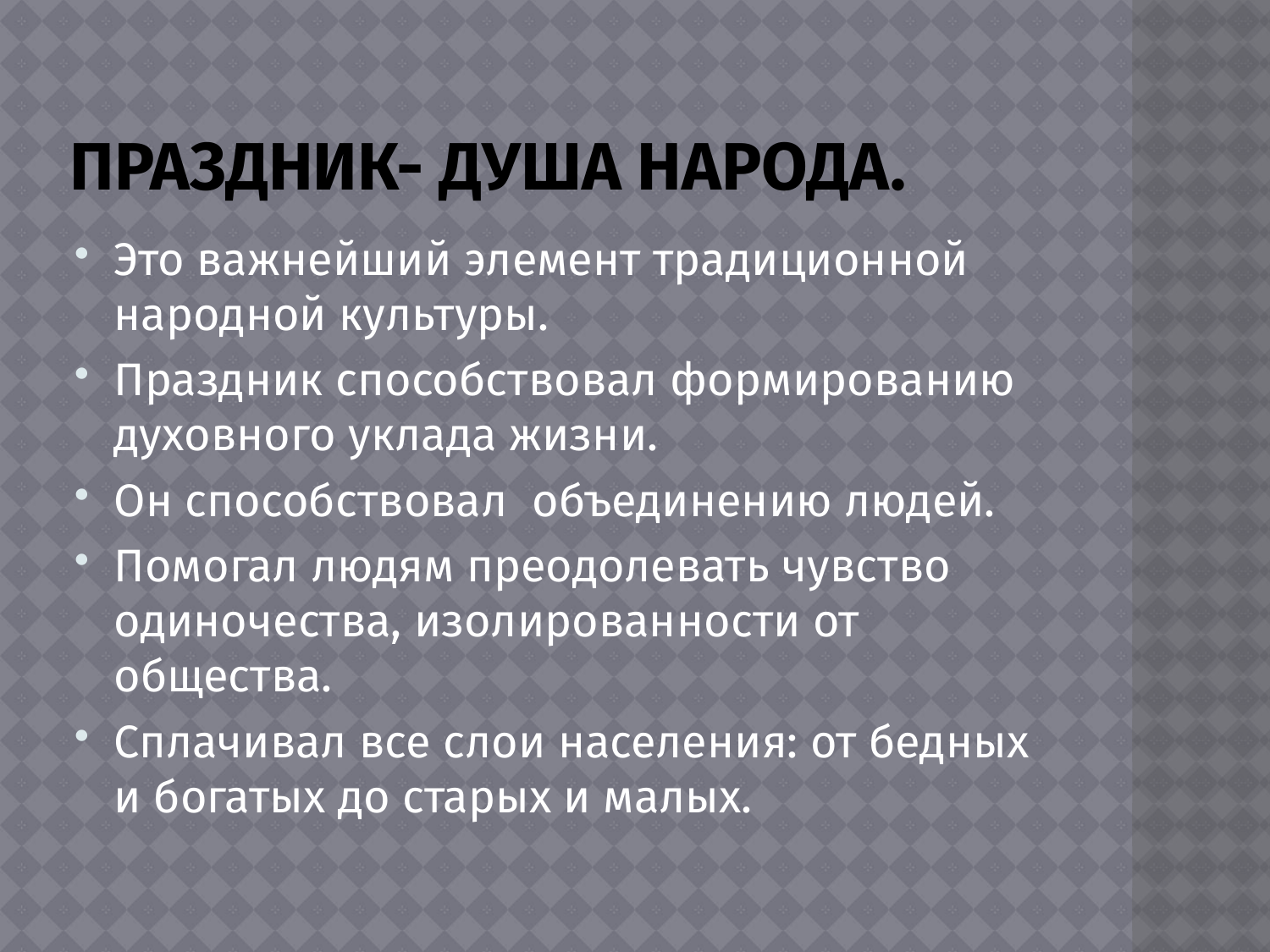

# Праздник- душа народа.
Это важнейший элемент традиционной народной культуры.
Праздник способствовал формированию духовного уклада жизни.
Он способствовал  объединению людей.
Помогал людям преодолевать чувство одиночества, изолированности от общества.
Сплачивал все слои населения: от бедных и богатых до старых и малых.